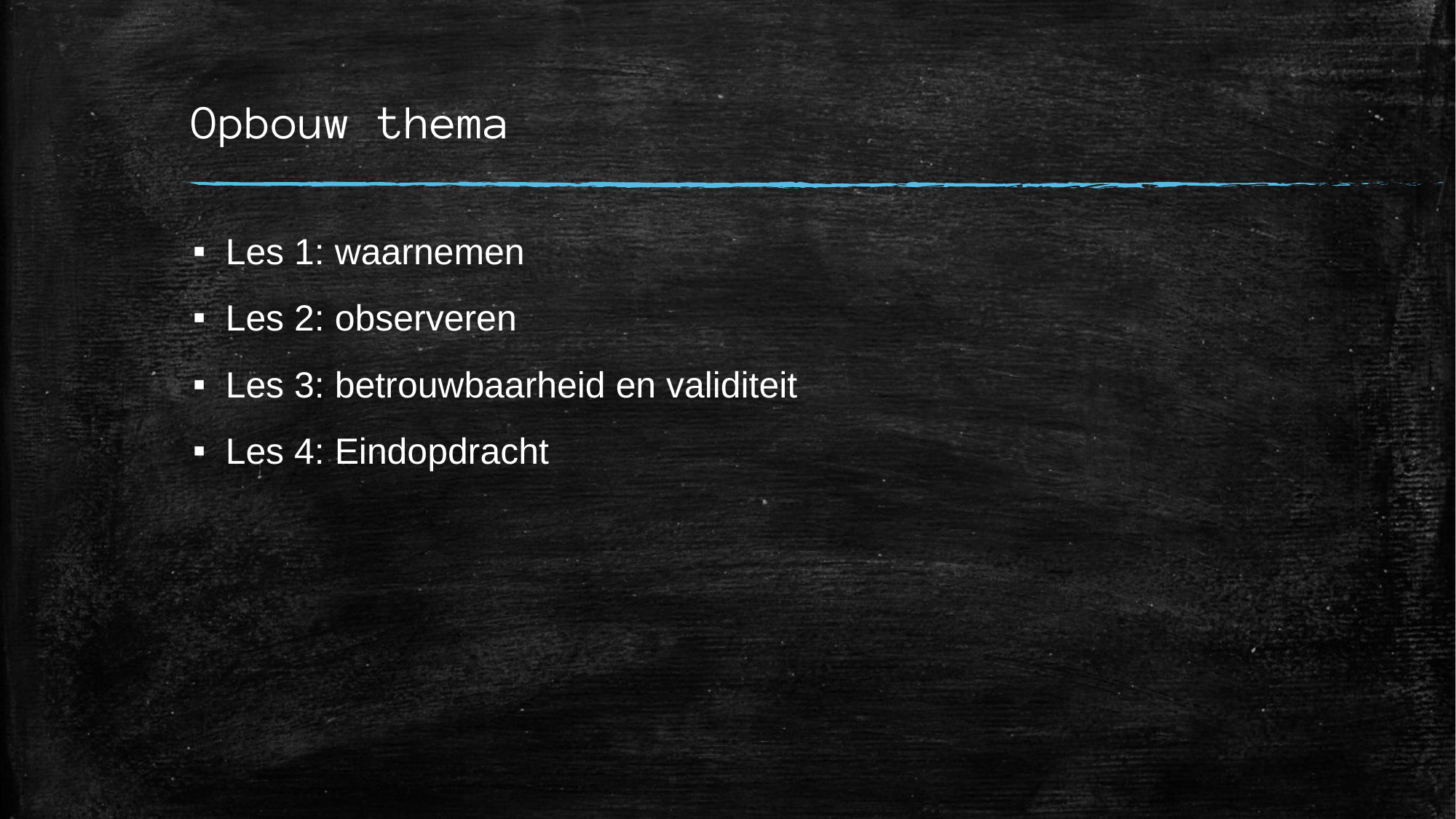

# Opbouw thema
Les 1: waarnemen
Les 2: observeren
Les 3: betrouwbaarheid en validiteit
Les 4: Eindopdracht